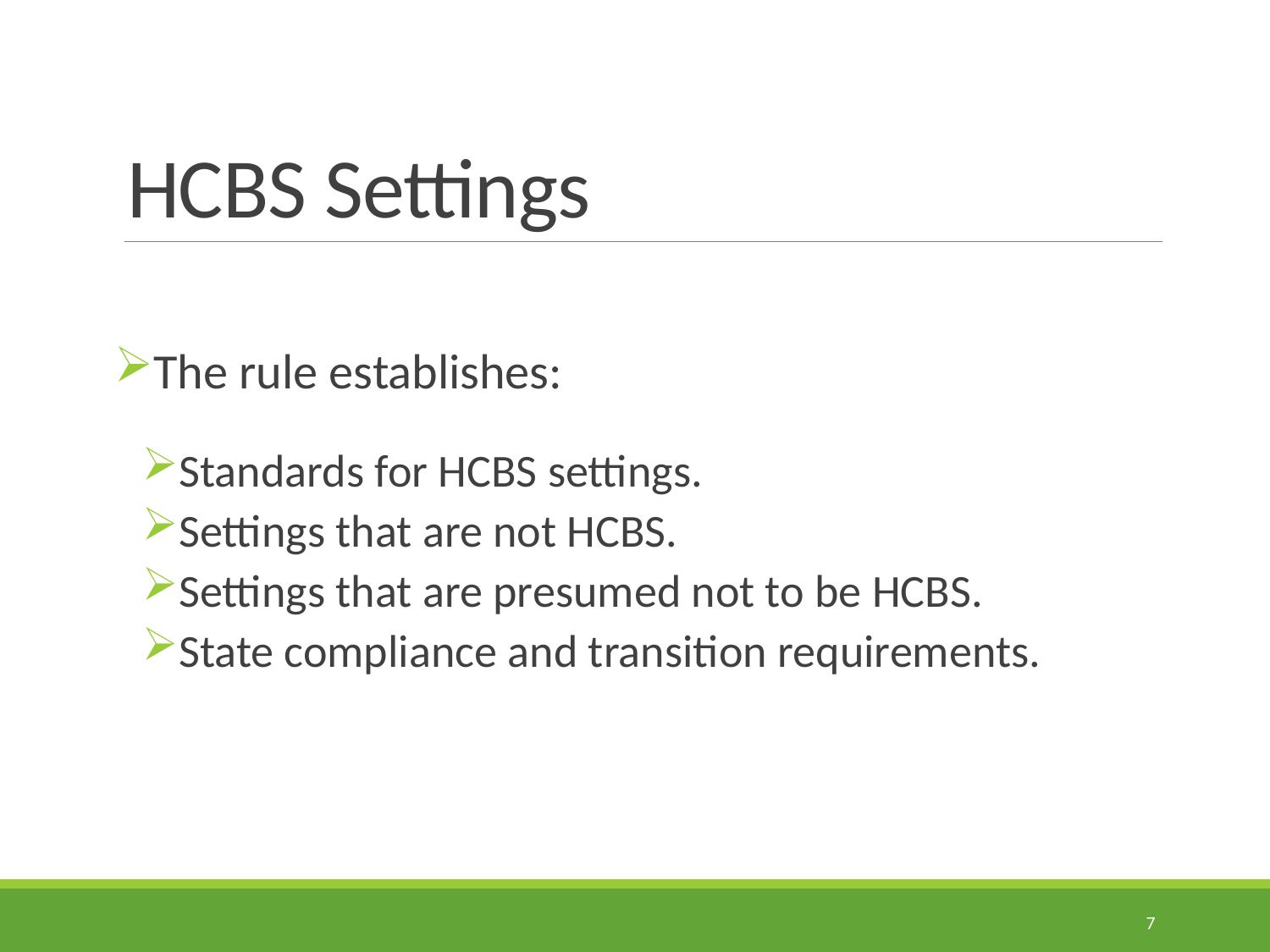

# HCBS Settings

The rule establishes:

Standards for HCBS settings.
Settings that are not HCBS.
Settings that are presumed not to be HCBS.
State compliance and transition requirements.

7